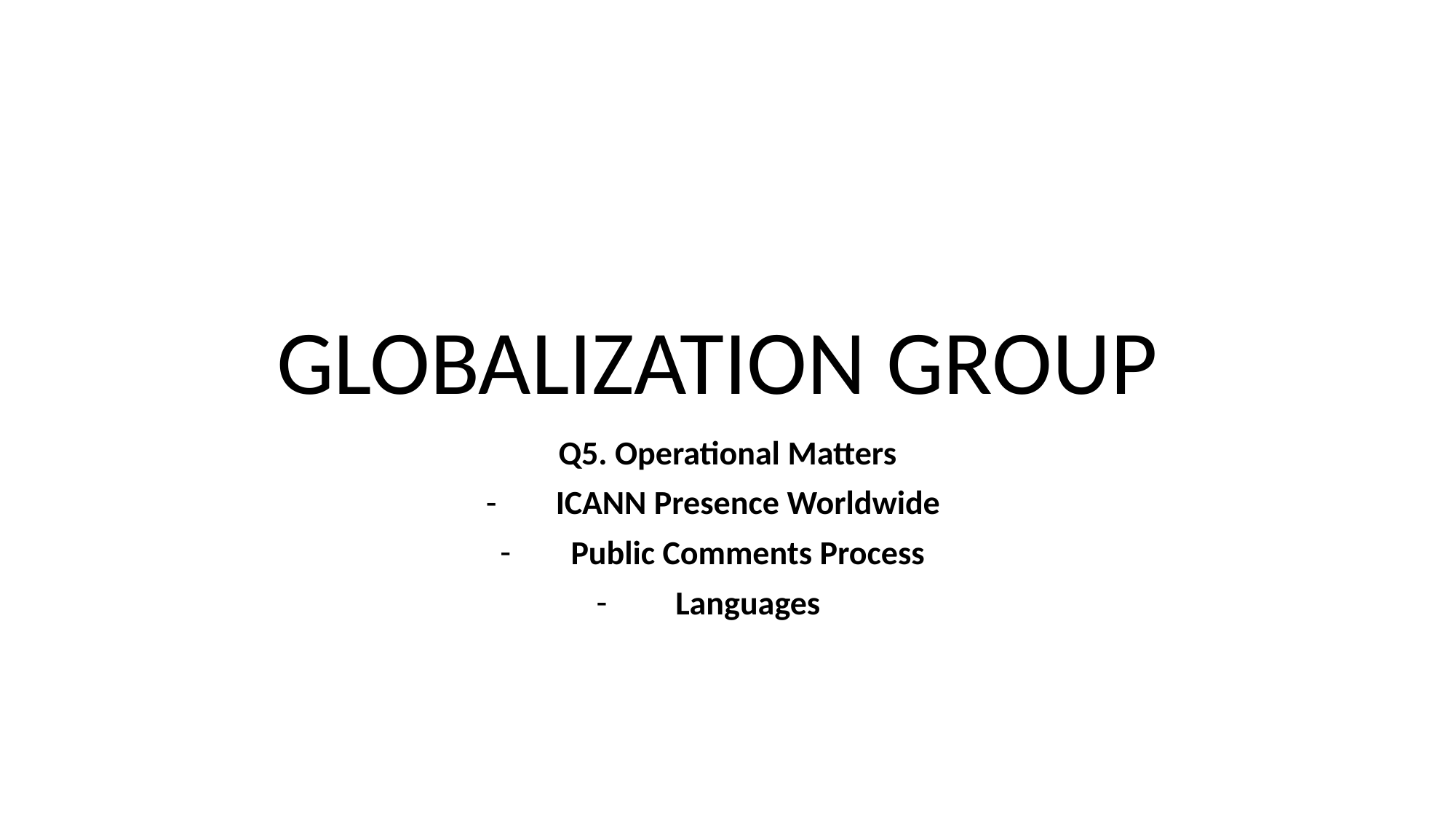

# GLOBALIZATION GROUP
Q5. Operational Matters
ICANN Presence Worldwide
Public Comments Process
Languages